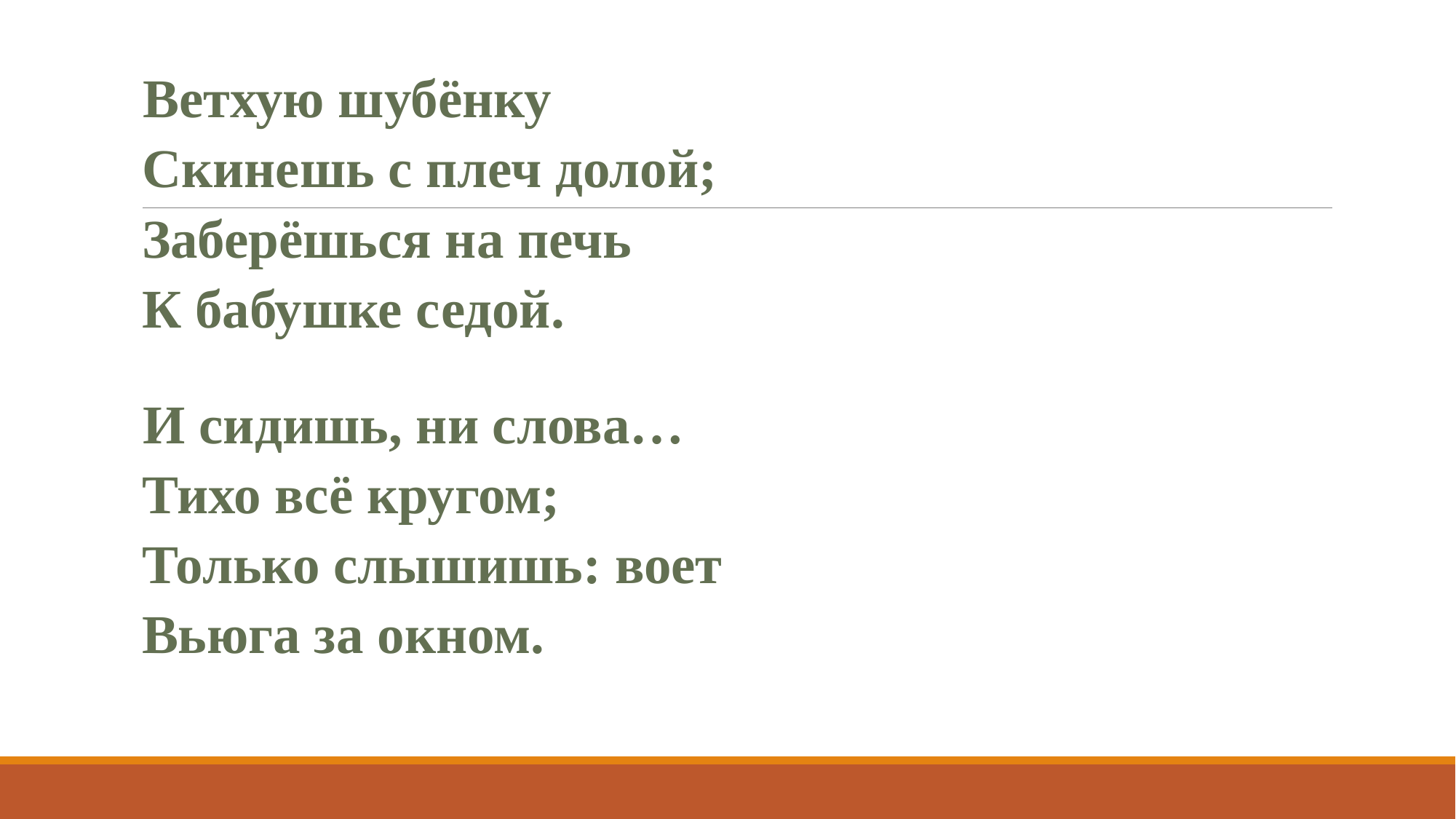

#
Ветхую шубёнку
Скинешь с плеч долой;
Заберёшься на печь
К бабушке седой.
И сидишь, ни слова…
Тихо всё кругом;
Только слышишь: воет
Вьюга за окном.